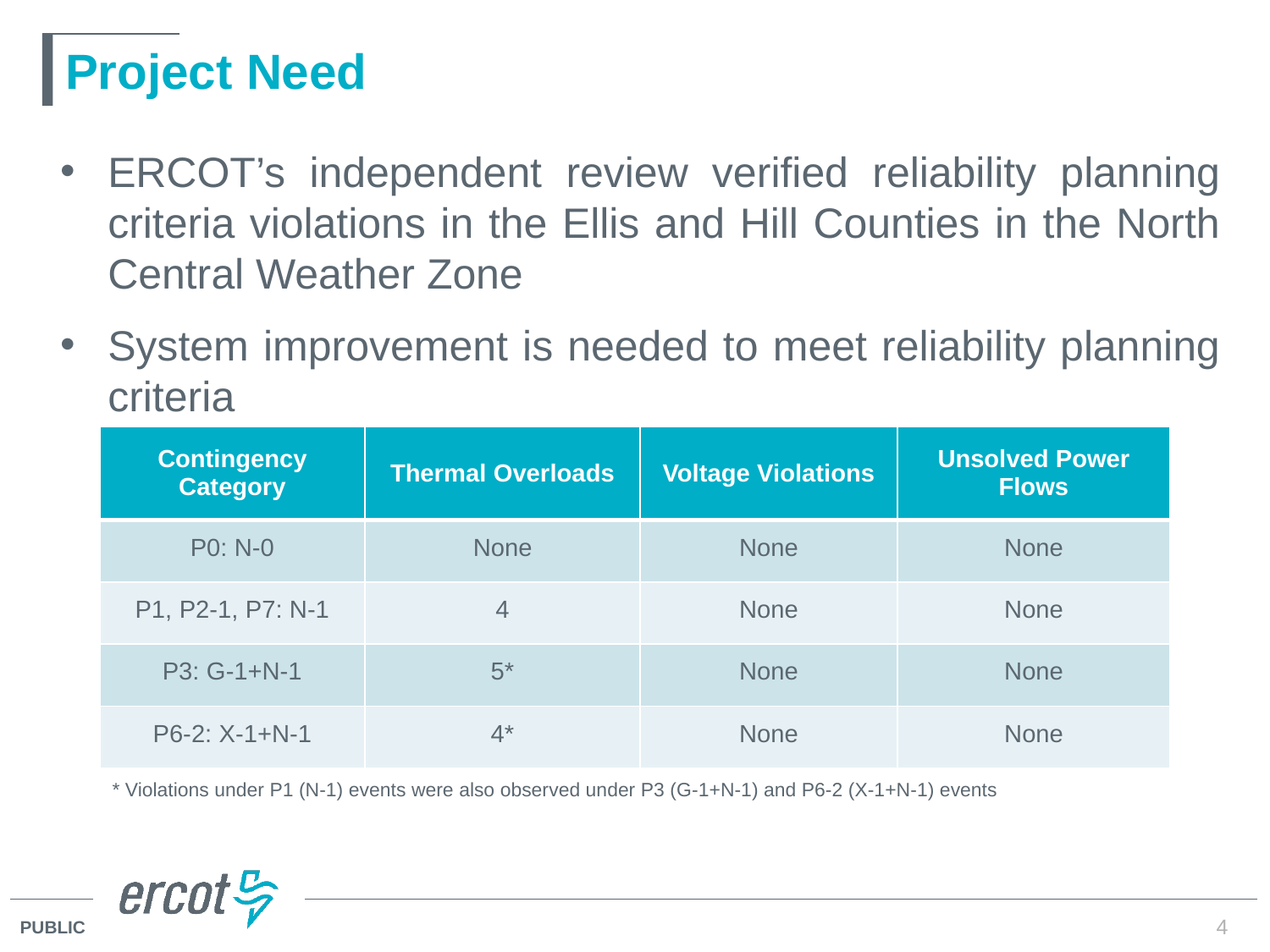

# Project Need
ERCOT’s independent review verified reliability planning criteria violations in the Ellis and Hill Counties in the North Central Weather Zone
System improvement is needed to meet reliability planning criteria
| Contingency Category | Thermal Overloads | Voltage Violations | Unsolved Power Flows |
| --- | --- | --- | --- |
| P0: N-0 | None | None | None |
| P1, P2-1, P7: N-1 | 4 | None | None |
| P3: G-1+N-1 | 5\* | None | None |
| P6-2: X-1+N-1 | 4\* | None | None |
* Violations under P1 (N-1) events were also observed under P3 (G-1+N-1) and P6-2 (X-1+N-1) events
4